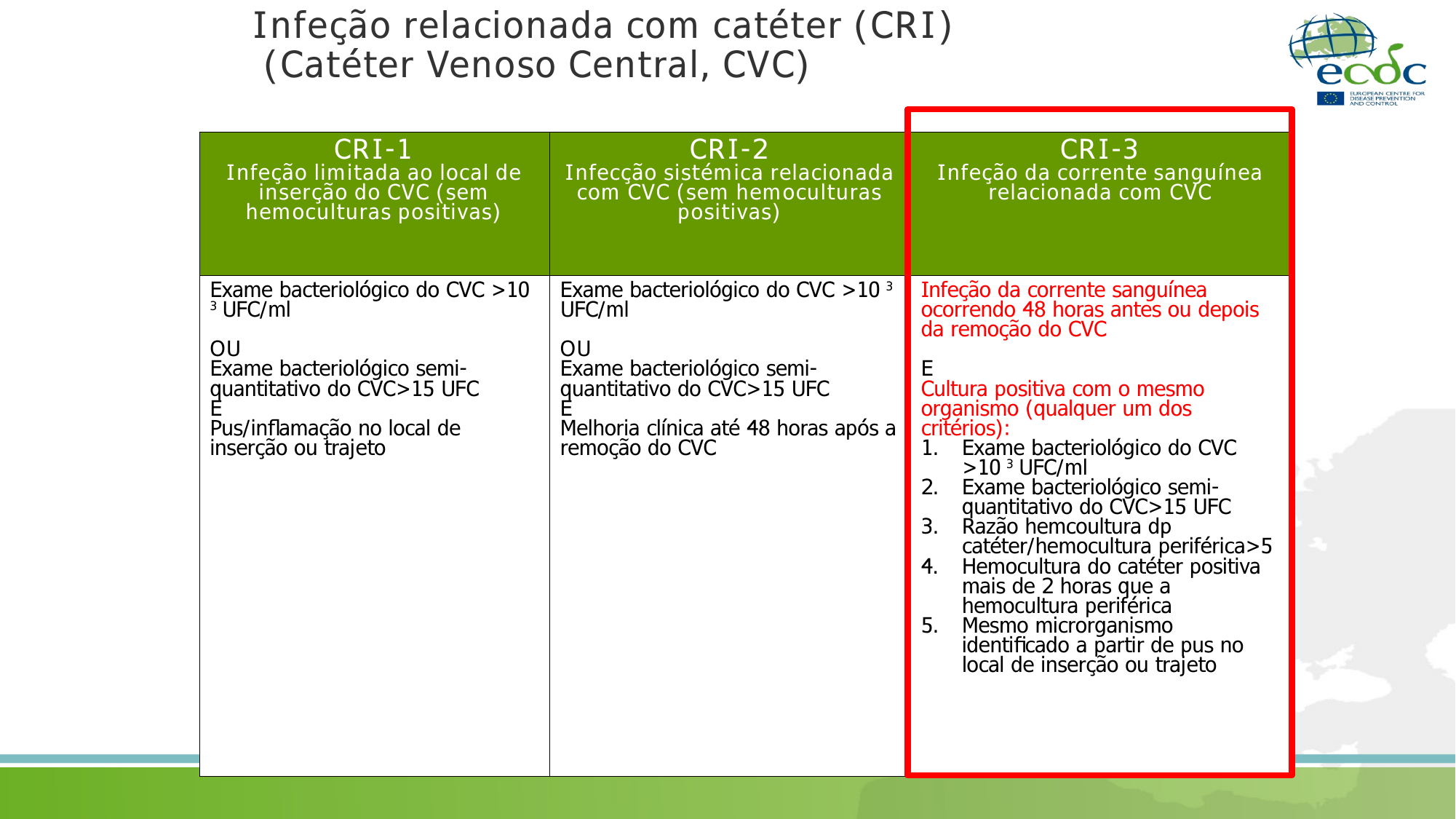

Infeção relacionada com catéter (CRI)
 (Catéter Venoso Central, CVC)

| CRI-1 Infeção limitada ao local de inserção do CVC (sem hemoculturas positivas) | CRI-2 Infecção sistémica relacionada com CVC (sem hemoculturas positivas) | CRI-3 Infeção da corrente sanguínea relacionada com CVC |
| --- | --- | --- |
| Exame bacteriológico do CVC >10 3 UFC/ml OU Exame bacteriológico semi-quantitativo do CVC>15 UFC E Pus/inflamação no local de inserção ou trajeto | Exame bacteriológico do CVC >10 3 UFC/ml OU Exame bacteriológico semi-quantitativo do CVC>15 UFC E Melhoria clínica até 48 horas após a remoção do CVC | Infeção da corrente sanguínea ocorrendo 48 horas antes ou depois da remoção do CVC E Cultura positiva com o mesmo organismo (qualquer um dos critérios): Exame bacteriológico do CVC >10 3 UFC/ml Exame bacteriológico semi-quantitativo do CVC>15 UFC Razão hemcoultura dp catéter/hemocultura periférica>5 Hemocultura do catéter positiva mais de 2 horas que a hemocultura periférica Mesmo microrganismo identificado a partir de pus no local de inserção ou trajeto |